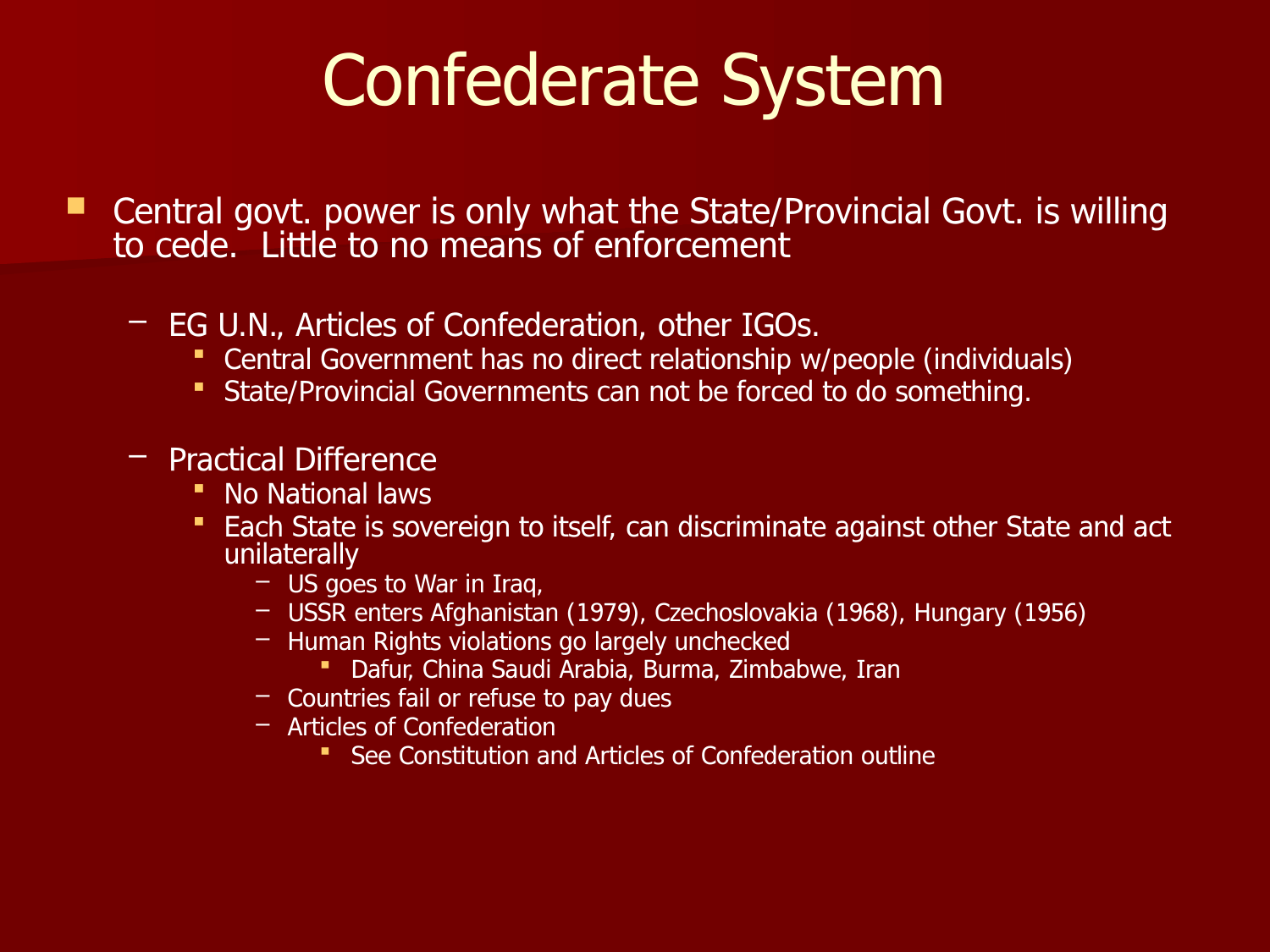

# Confederate System
Central govt. power is only what the State/Provincial Govt. is willing to cede.  Little to no means of enforcement

EG U.N., Articles of Confederation, other IGOs.
Central Government has no direct relationship w/people (individuals)
State/Provincial Governments can not be forced to do something.

Practical Difference
No National laws
Each State is sovereign to itself, can discriminate against other State and act unilaterally
US goes to War in Iraq,
USSR enters Afghanistan (1979), Czechoslovakia (1968), Hungary (1956)
Human Rights violations go largely unchecked
Dafur, China Saudi Arabia, Burma, Zimbabwe, Iran
Countries fail or refuse to pay dues
Articles of Confederation
See Constitution and Articles of Confederation outline